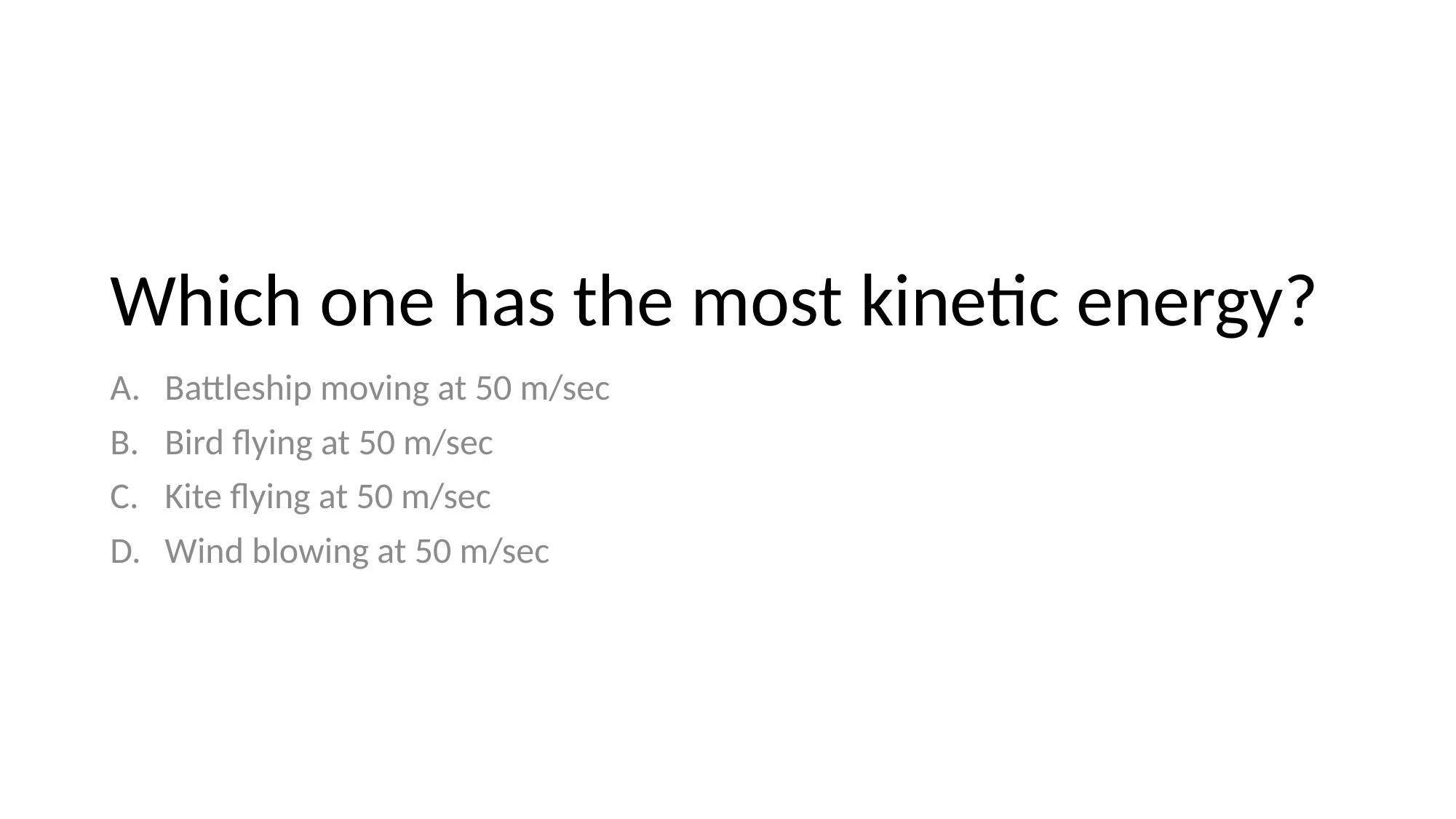

# Which one has the most kinetic energy?
Battleship moving at 50 m/sec
Bird flying at 50 m/sec
Kite flying at 50 m/sec
Wind blowing at 50 m/sec